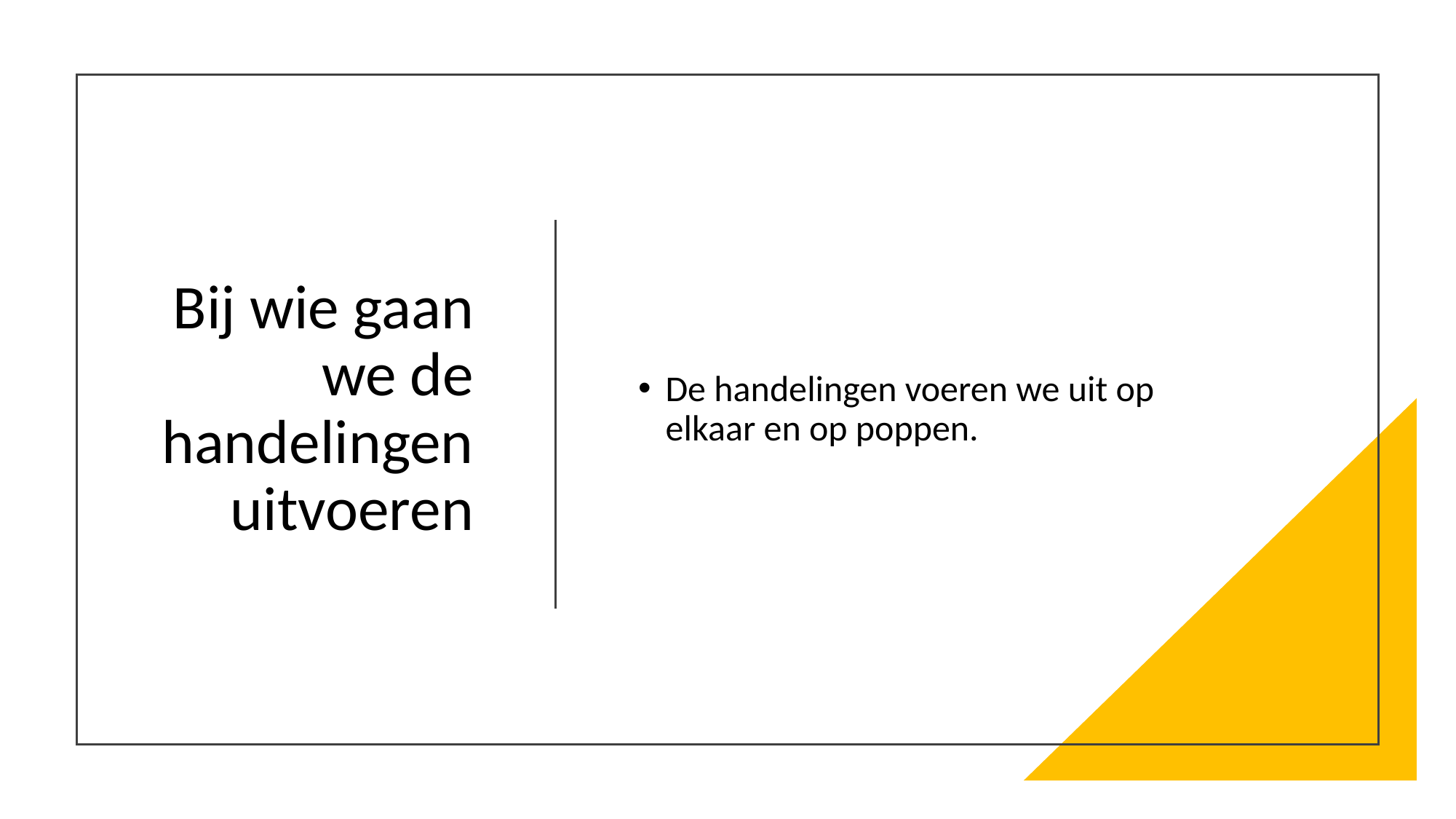

# Bij wie gaan we de handelingen uitvoeren
De handelingen voeren we uit op elkaar en op poppen.